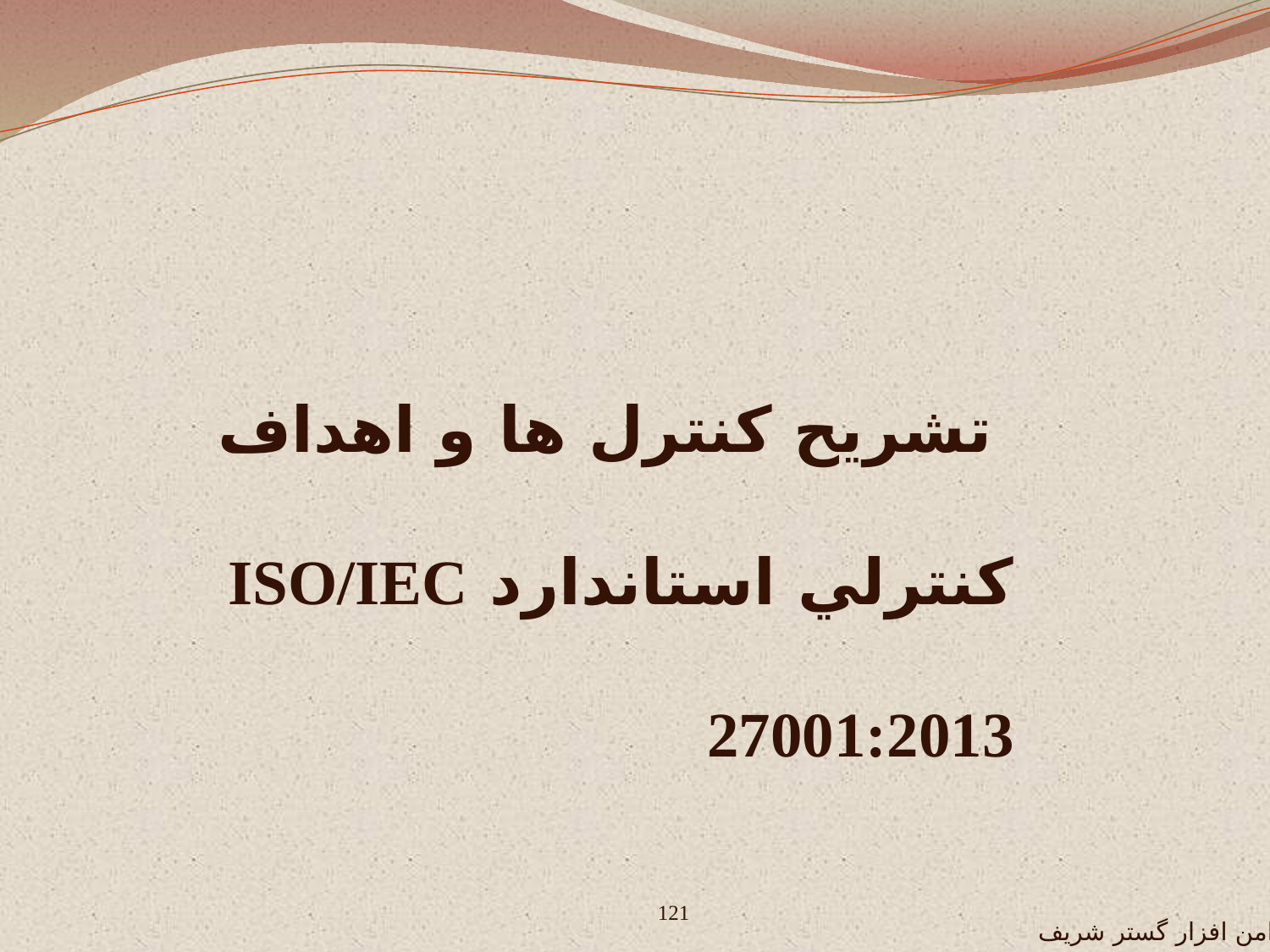

تشريح کنترل ها و اهداف کنترلي استاندارد ISO/IEC 27001:2013